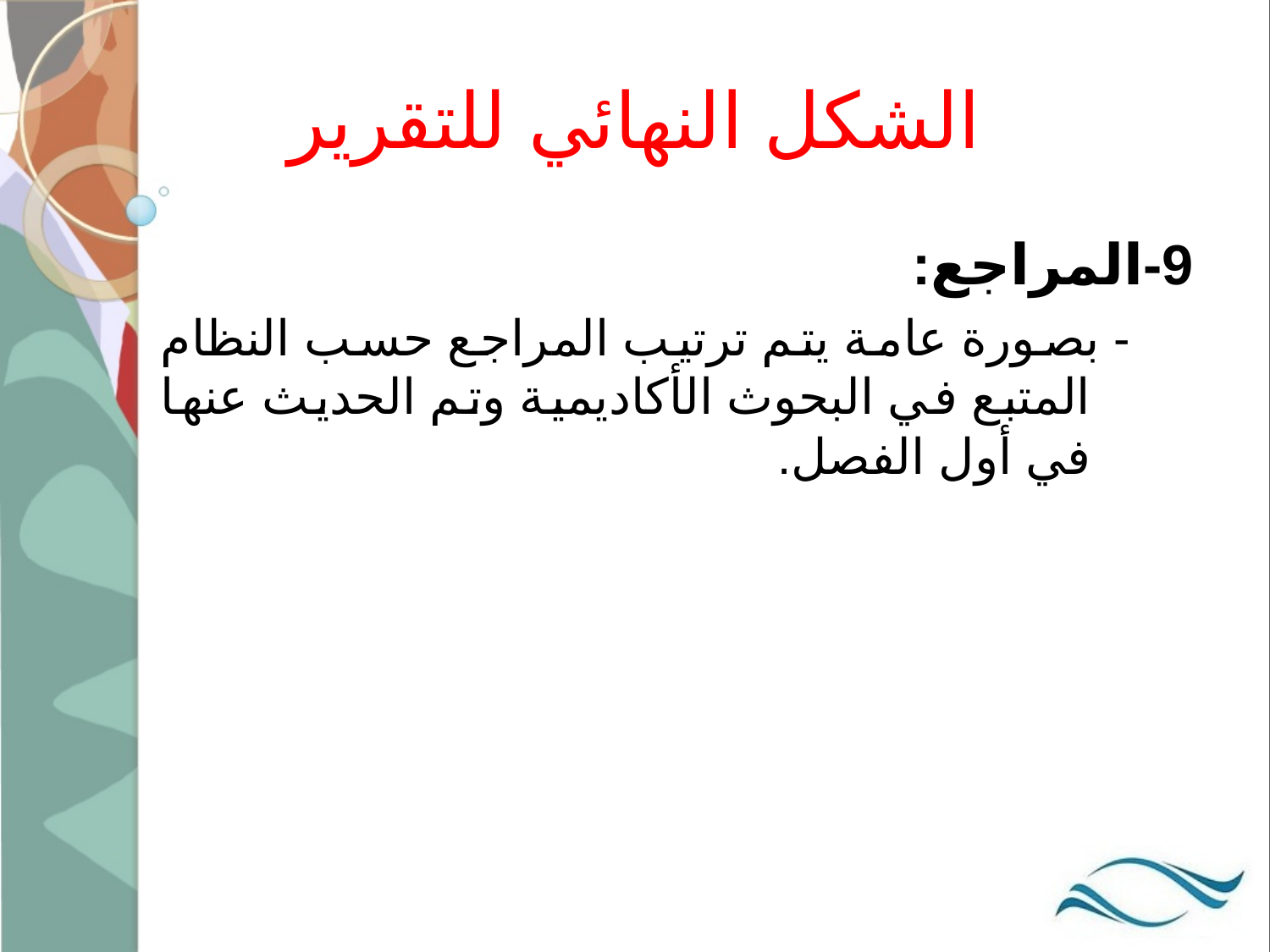

# الشكل النهائي للتقرير
9-المراجع:
- بصورة عامة يتم ترتيب المراجع حسب النظام المتبع في البحوث الأكاديمية وتم الحديث عنها في أول الفصل.